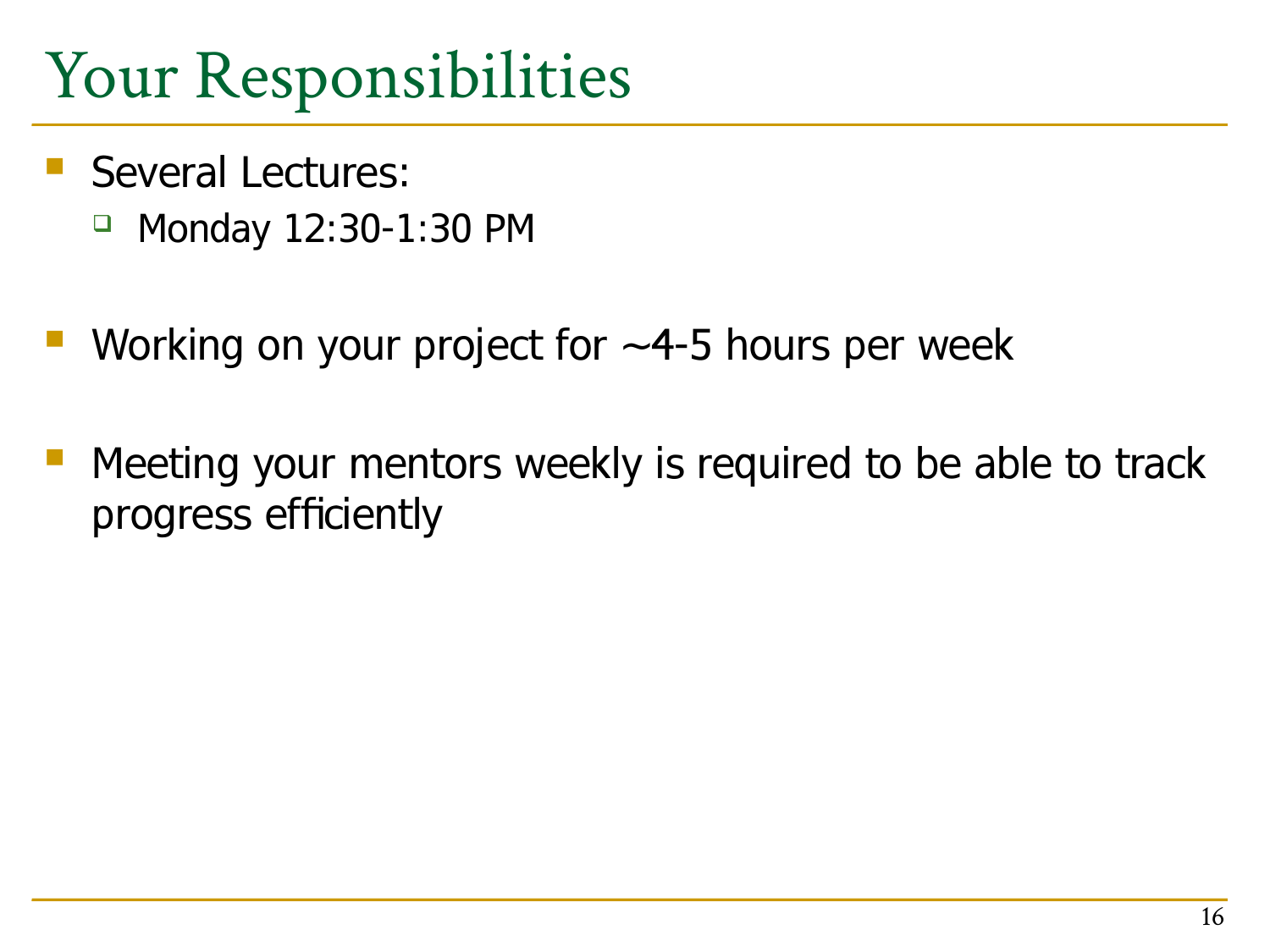

# Your Responsibilities
Several Lectures:
Monday 12:30-1:30 PM

Working on your project for ~4-5 hours per week

Meeting your mentors weekly is required to be able to track progress efficiently
16